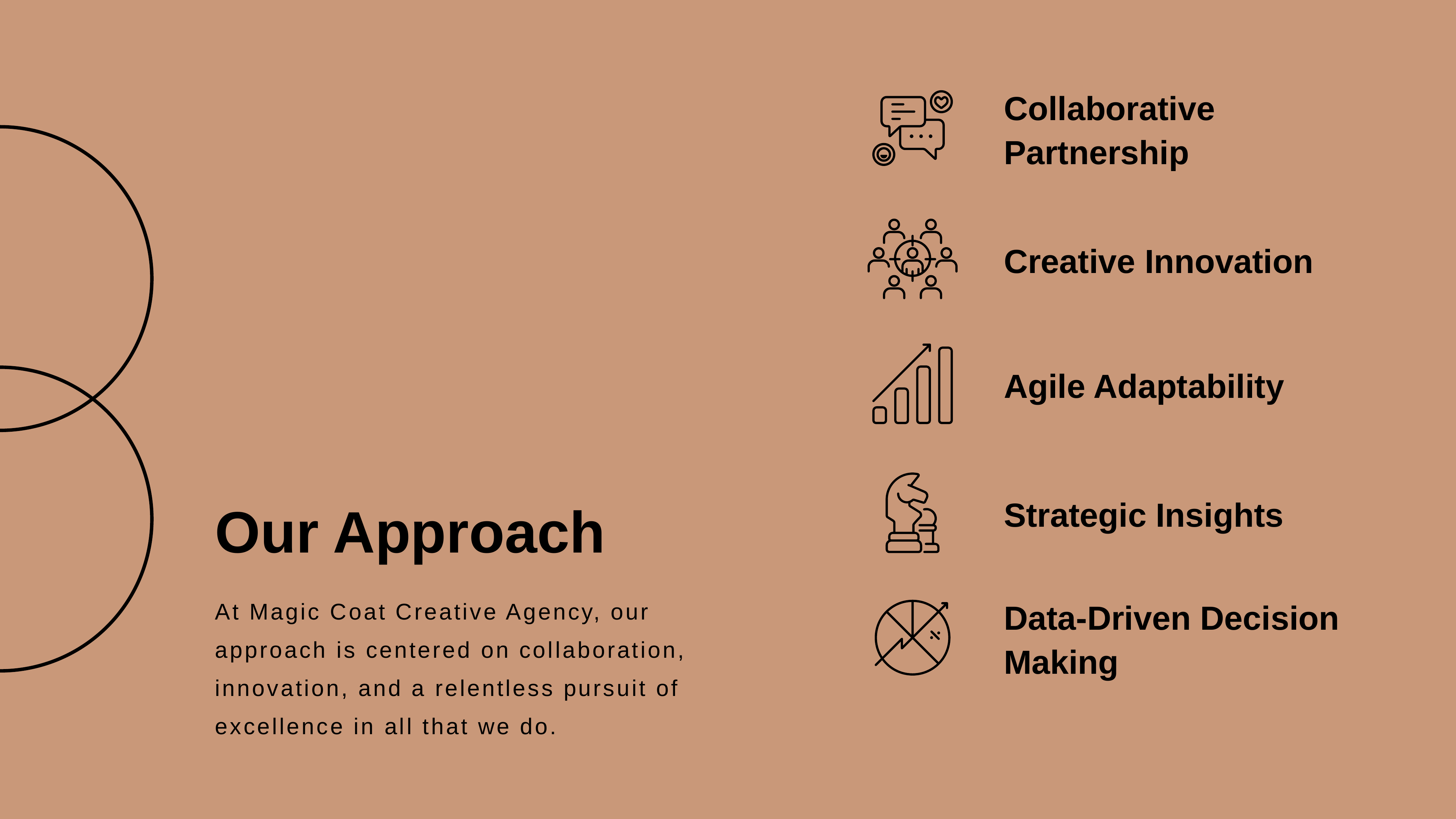

Collaborative Partnership

Creative Innovation

Agile Adaptability

Our Approach
Strategic Insights
At Magic Coat Creative Agency, our approach is centered on collaboration, innovation, and a relentless pursuit of excellence in all that we do.
Data-Driven Decision Making